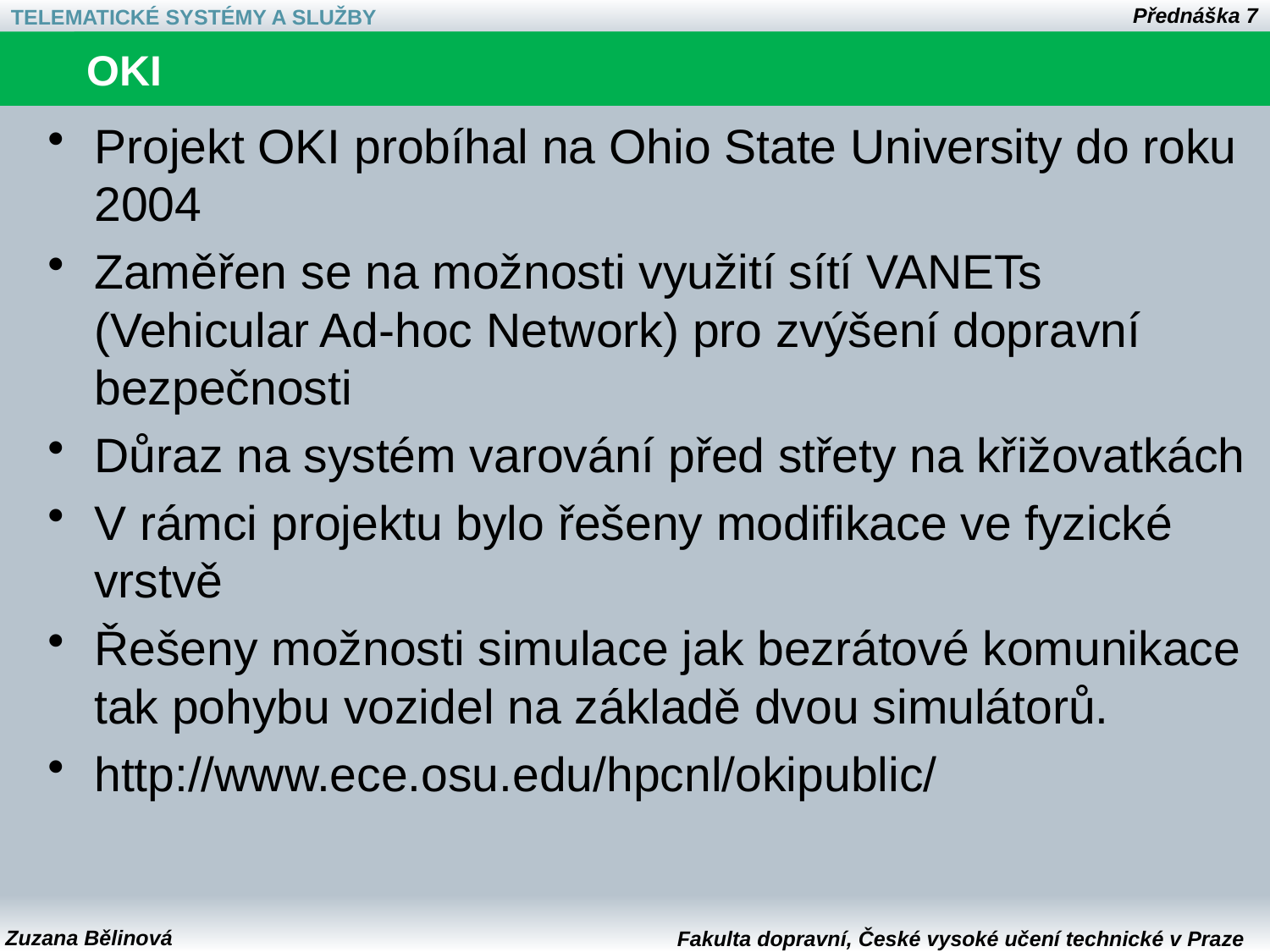

# OKI
Projekt OKI probíhal na Ohio State University do roku 2004
Zaměřen se na možnosti využití sítí VANETs (Vehicular Ad-hoc Network) pro zvýšení dopravní bezpečnosti
Důraz na systém varování před střety na křižovatkách
V rámci projektu bylo řešeny modifikace ve fyzické vrstvě
Řešeny možnosti simulace jak bezrátové komunikace tak pohybu vozidel na základě dvou simulátorů.
http://www.ece.osu.edu/hpcnl/okipublic/